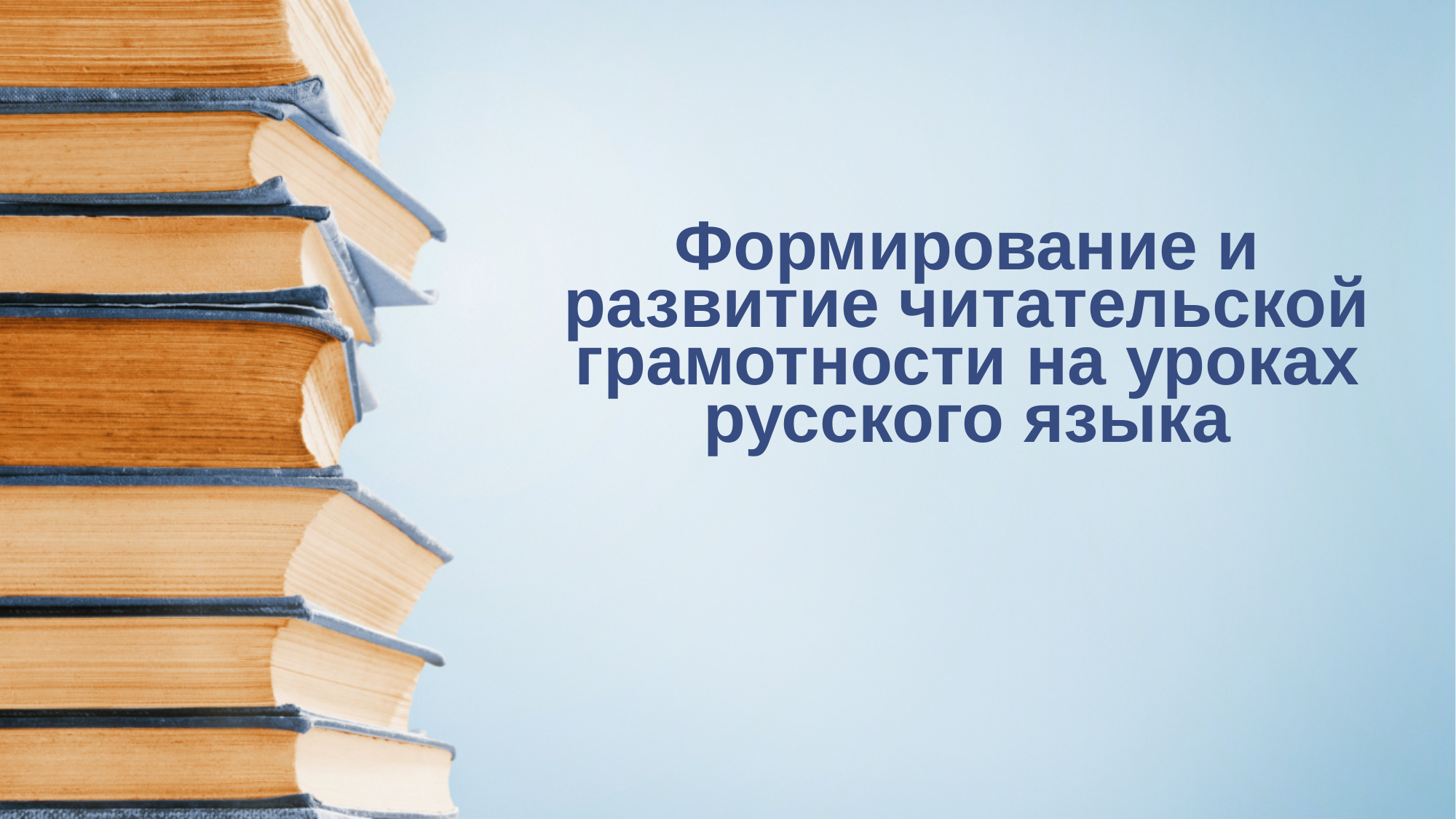

# Формирование и развитие читательской грамотности на уроках русского языка